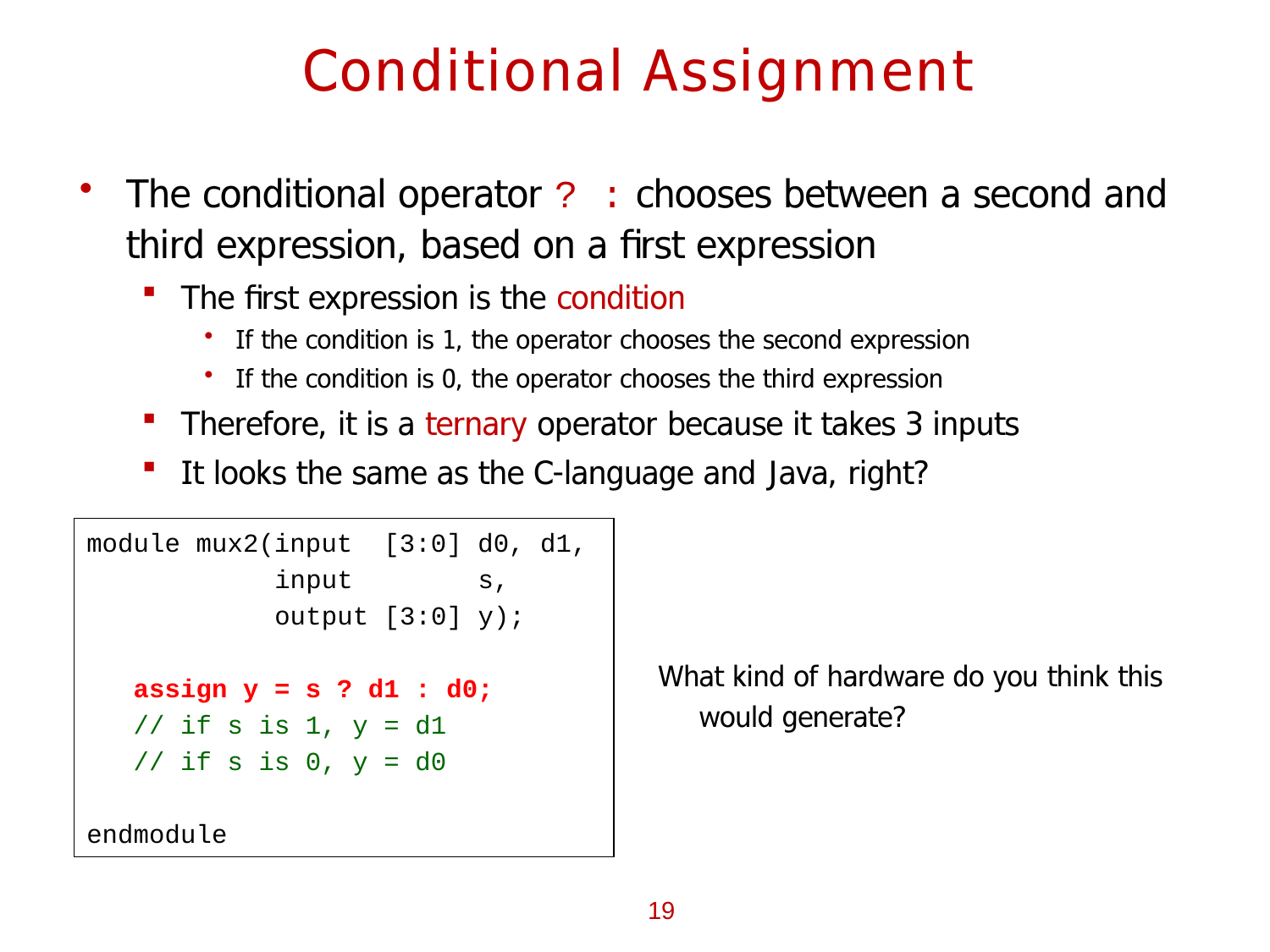

# Conditional Assignment
The conditional operator ? : chooses between a second and third expression, based on a first expression
The first expression is the condition
If the condition is 1, the operator chooses the second expression
If the condition is 0, the operator chooses the third expression
Therefore, it is a ternary operator because it takes 3 inputs
It looks the same as the C-language and Java, right?
module mux2(input  [3:0] d0, d1,
            input        s,
            output [3:0] y);

   assign y = s ? d1 : d0;
   // if s is 1, y = d1
   // if s is 0, y = d0

endmodule
What kind of hardware do you think this would generate?
19